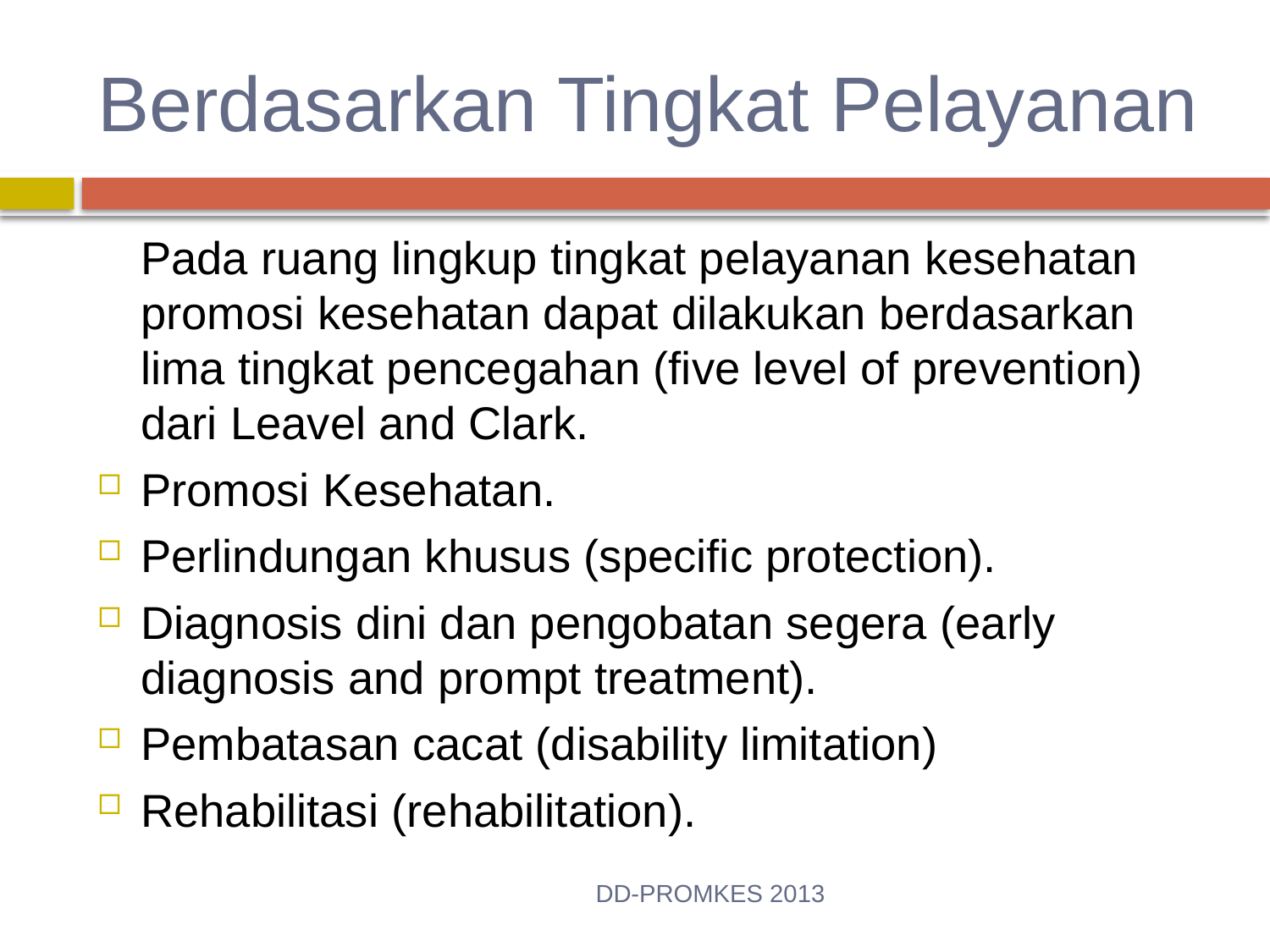

# Berdasarkan Tingkat Pelayanan
	Pada ruang lingkup tingkat pelayanan kesehatan promosi kesehatan dapat dilakukan berdasarkan lima tingkat pencegahan (five level of prevention) dari Leavel and Clark.
Promosi Kesehatan.
Perlindungan khusus (specific protection).
Diagnosis dini dan pengobatan segera (early diagnosis and prompt treatment).
Pembatasan cacat (disability limitation)
Rehabilitasi (rehabilitation).
DD-PROMKES 2013